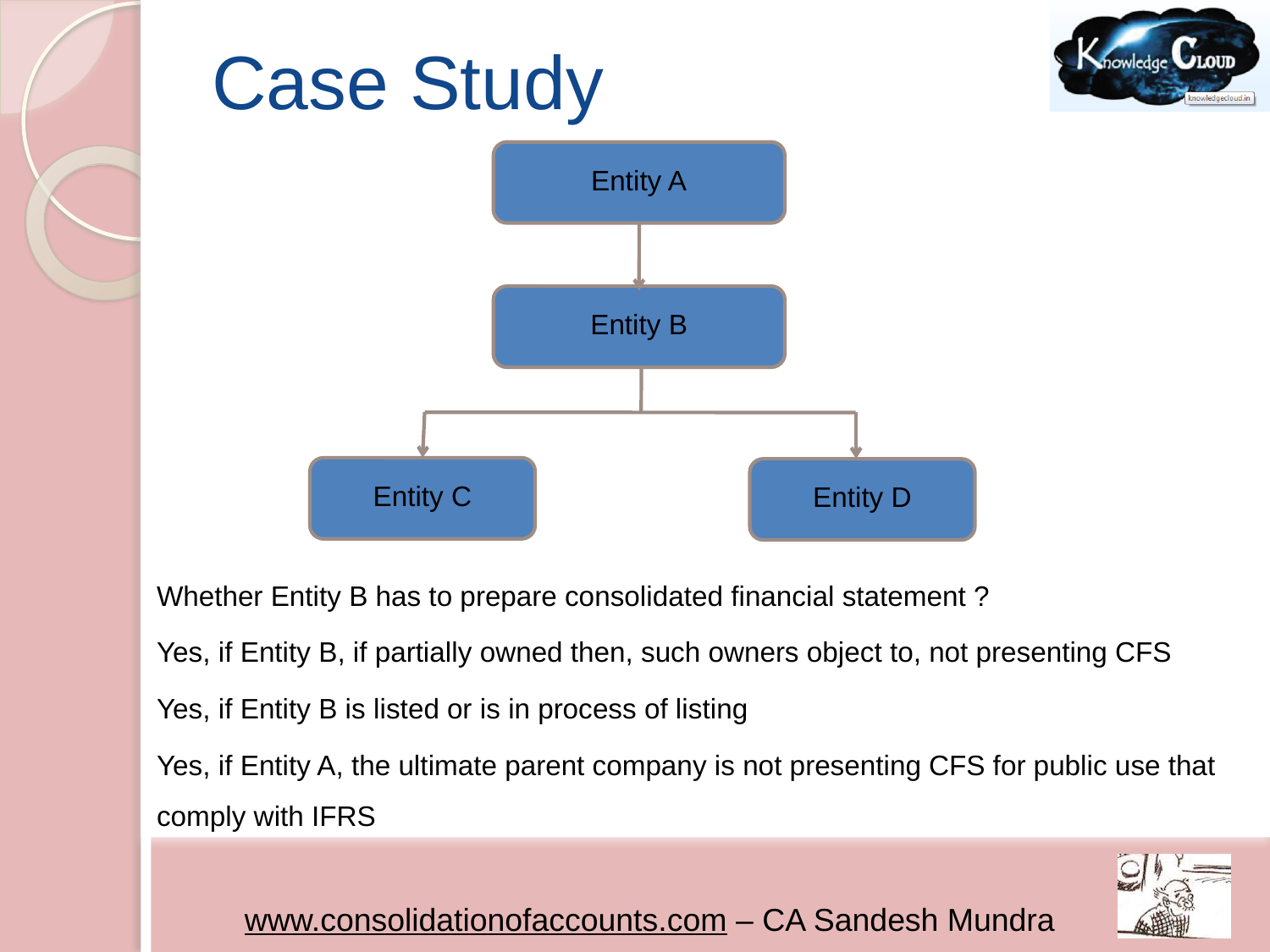

# Case Study
Entity A
Entity C
Entity D
Entity B
Whether Entity B has to prepare consolidated financial statement ?
Yes, if Entity B, if partially owned then, such owners object to, not presenting CFS
Yes, if Entity B is listed or is in process of listing
Yes, if Entity A, the ultimate parent company is not presenting CFS for public use that comply with IFRS